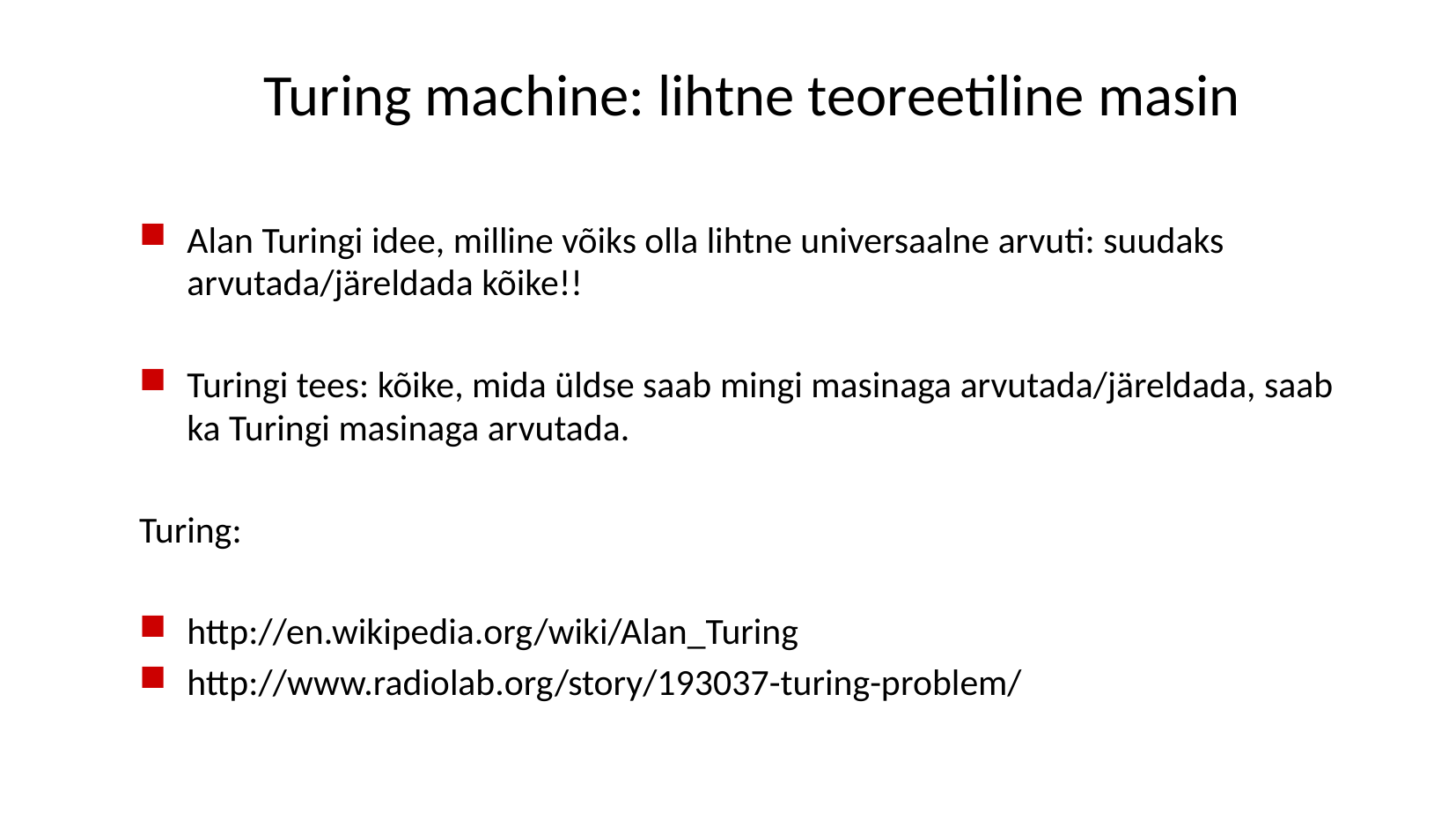

# Turing machine: lihtne teoreetiline masin
Alan Turingi idee, milline võiks olla lihtne universaalne arvuti: suudaks arvutada/järeldada kõike!!

Turingi tees: kõike, mida üldse saab mingi masinaga arvutada/järeldada, saab ka Turingi masinaga arvutada.

Turing:

http://en.wikipedia.org/wiki/Alan_Turing
http://www.radiolab.org/story/193037-turing-problem/